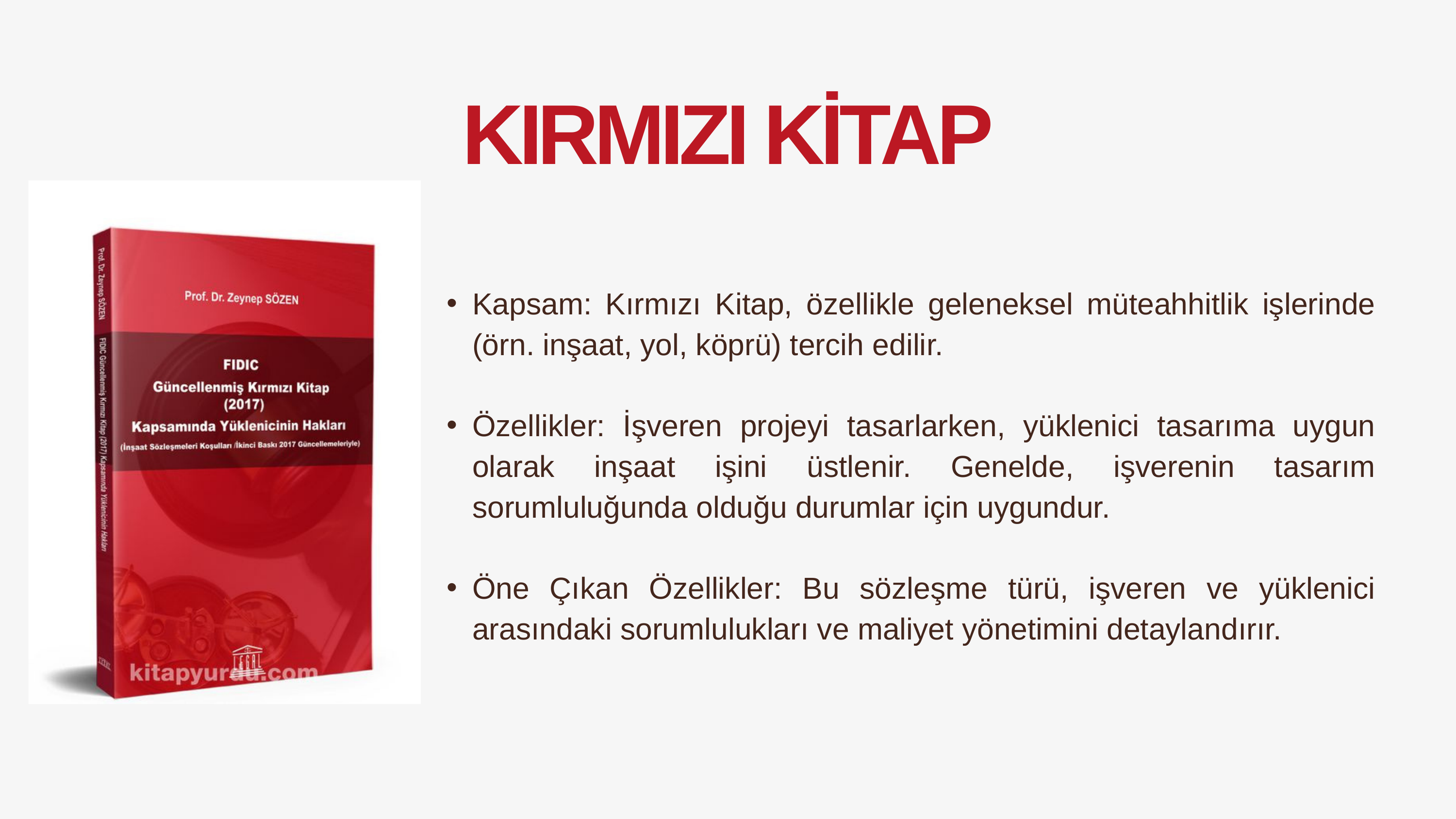

KIRMIZI KİTAP

Kapsam: Kırmızı Kitap, özellikle geleneksel müteahhitlik işlerinde (örn. inşaat, yol, köprü) tercih edilir.

Özellikler: İşveren projeyi tasarlarken, yüklenici tasarıma uygun olarak inşaat işini üstlenir. Genelde, işverenin tasarım sorumluluğunda olduğu durumlar için uygundur.

Öne Çıkan Özellikler: Bu sözleşme türü, işveren ve yüklenici arasındaki sorumlulukları ve maliyet yönetimini detaylandırır.